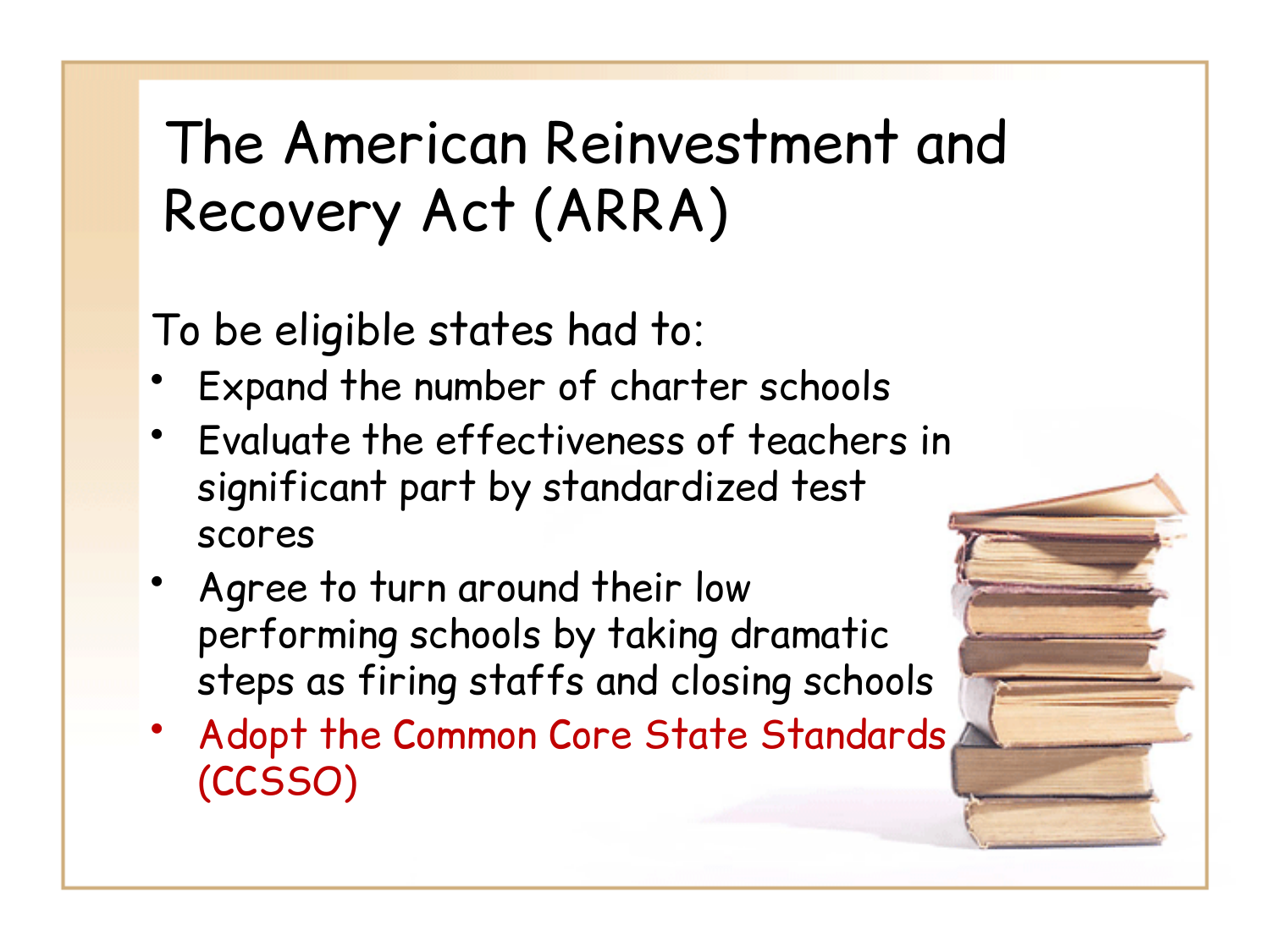

# The American Reinvestment and Recovery Act (ARRA)
To be eligible states had to:
Expand the number of charter schools
Evaluate the effectiveness of teachers in significant part by standardized test scores
Agree to turn around their low performing schools by taking dramatic steps as firing staffs and closing schools
Adopt the Common Core State Standards (CCSSO)